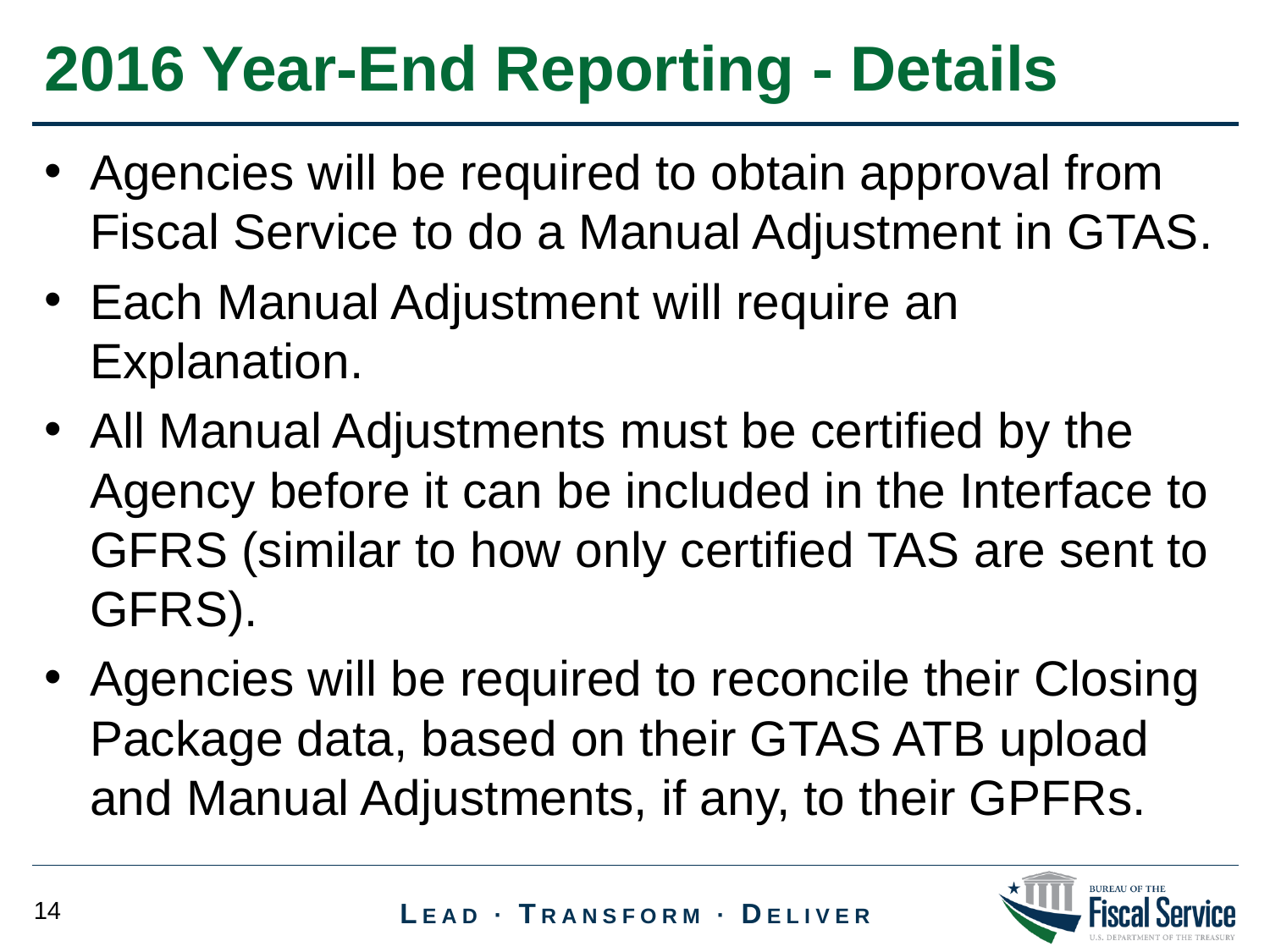

2016 Year-End Reporting - Details

Agencies will be required to obtain approval from Fiscal Service to do a Manual Adjustment in GTAS.
Each Manual Adjustment will require an Explanation.
All Manual Adjustments must be certified by the Agency before it can be included in the Interface to GFRS (similar to how only certified TAS are sent to GFRS).
Agencies will be required to reconcile their Closing Package data, based on their GTAS ATB upload and Manual Adjustments, if any, to their GPFRs.